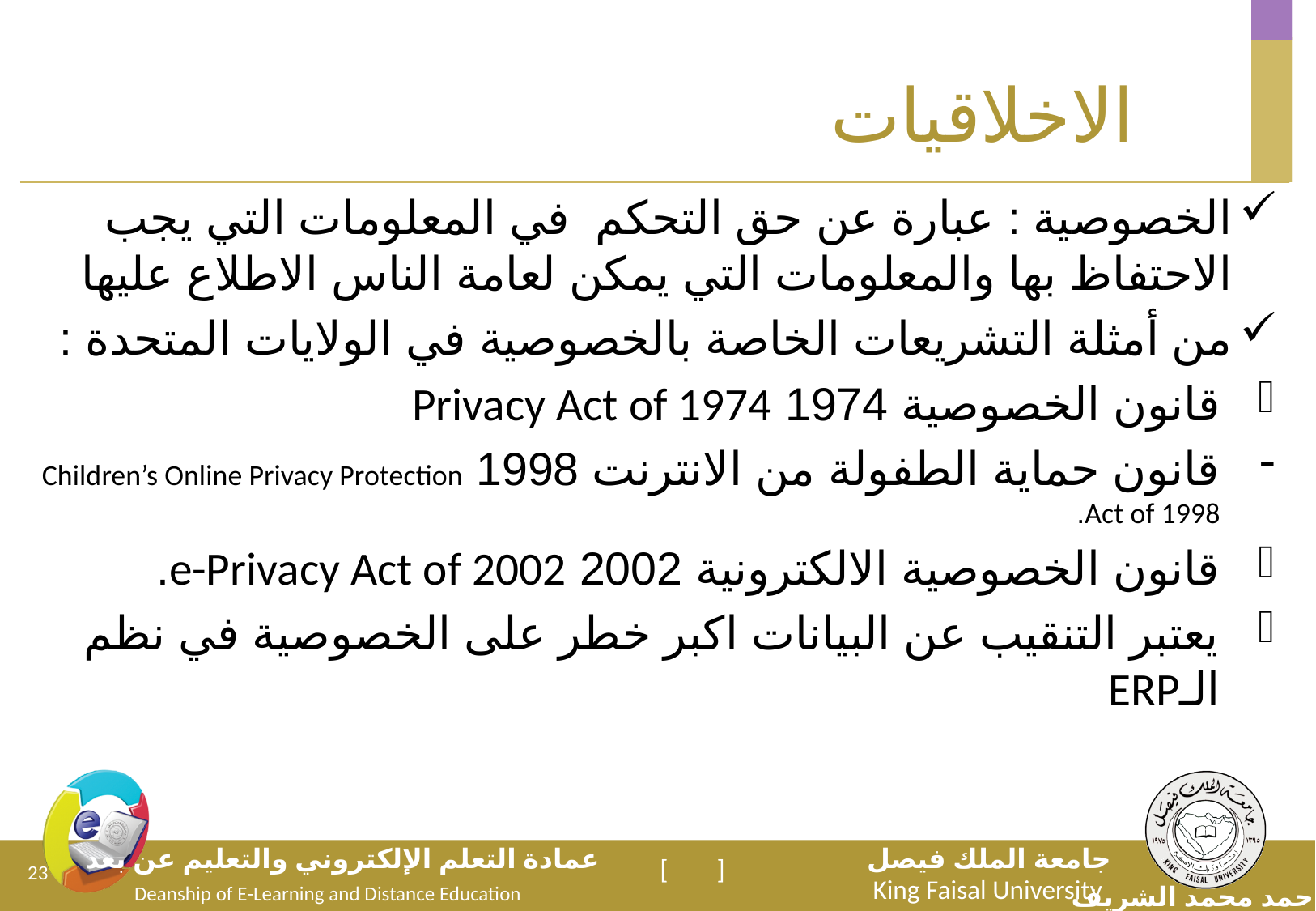

# الاخلاقيات
الخصوصية : عبارة عن حق التحكم  في المعلومات التي يجب الاحتفاظ بها والمعلومات التي يمكن لعامة الناس الاطلاع عليها
من أمثلة التشريعات الخاصة بالخصوصية في الولايات المتحدة :
قانون الخصوصية 1974 Privacy Act of 1974
قانون حماية الطفولة من الانترنت 1998 Children’s Online Privacy Protection Act of 1998.
قانون الخصوصية الالكترونية 2002 e-Privacy Act of 2002.
يعتبر التنقيب عن البيانات اكبر خطر على الخصوصية في نظم الـERP

23